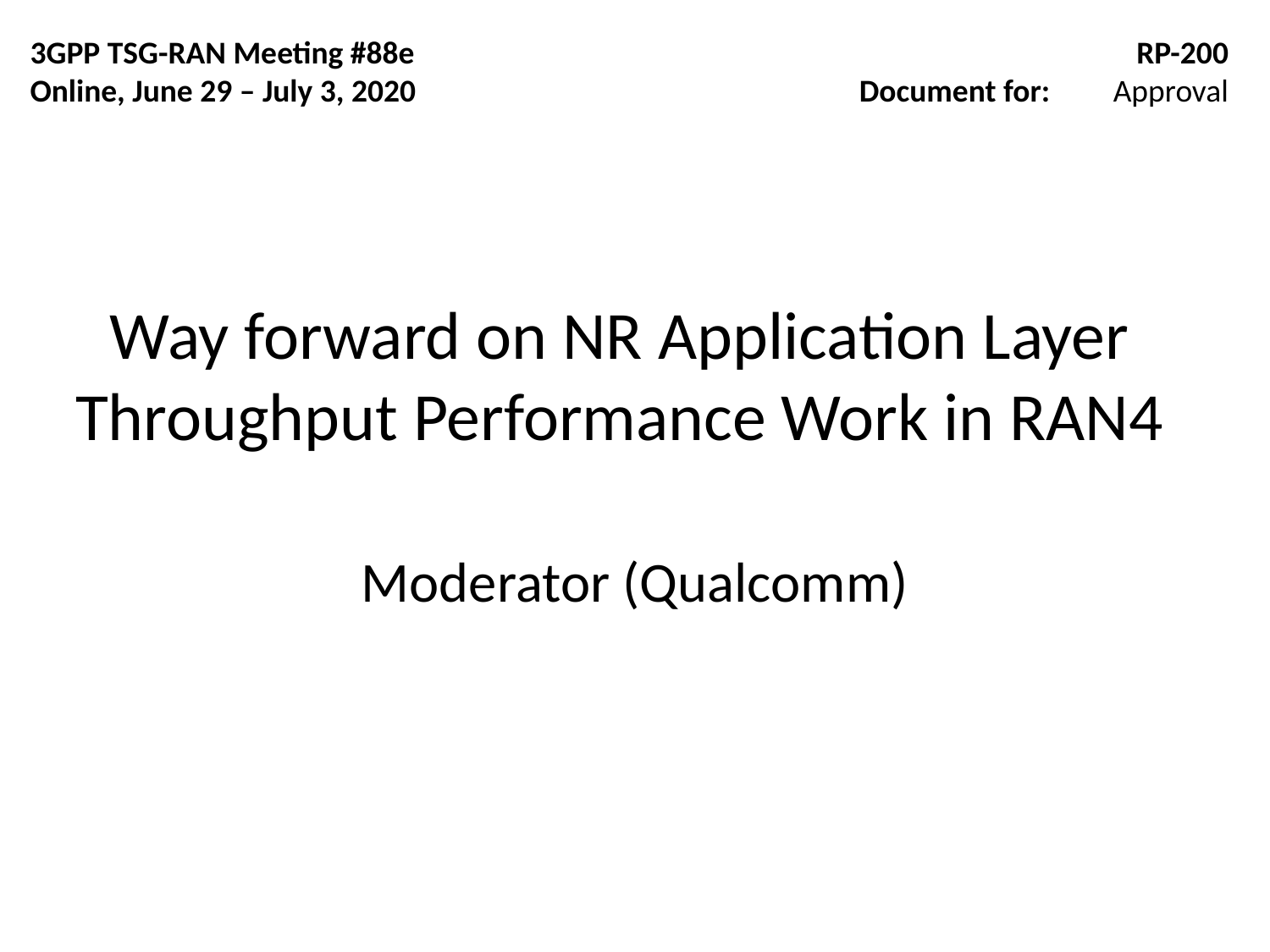

3GPP TSG-RAN Meeting #88e
Online, June 29 – July 3, 2020
RP-200
Document for:	Approval
# Way forward on NR Application Layer Throughput Performance Work in RAN4
Moderator (Qualcomm)